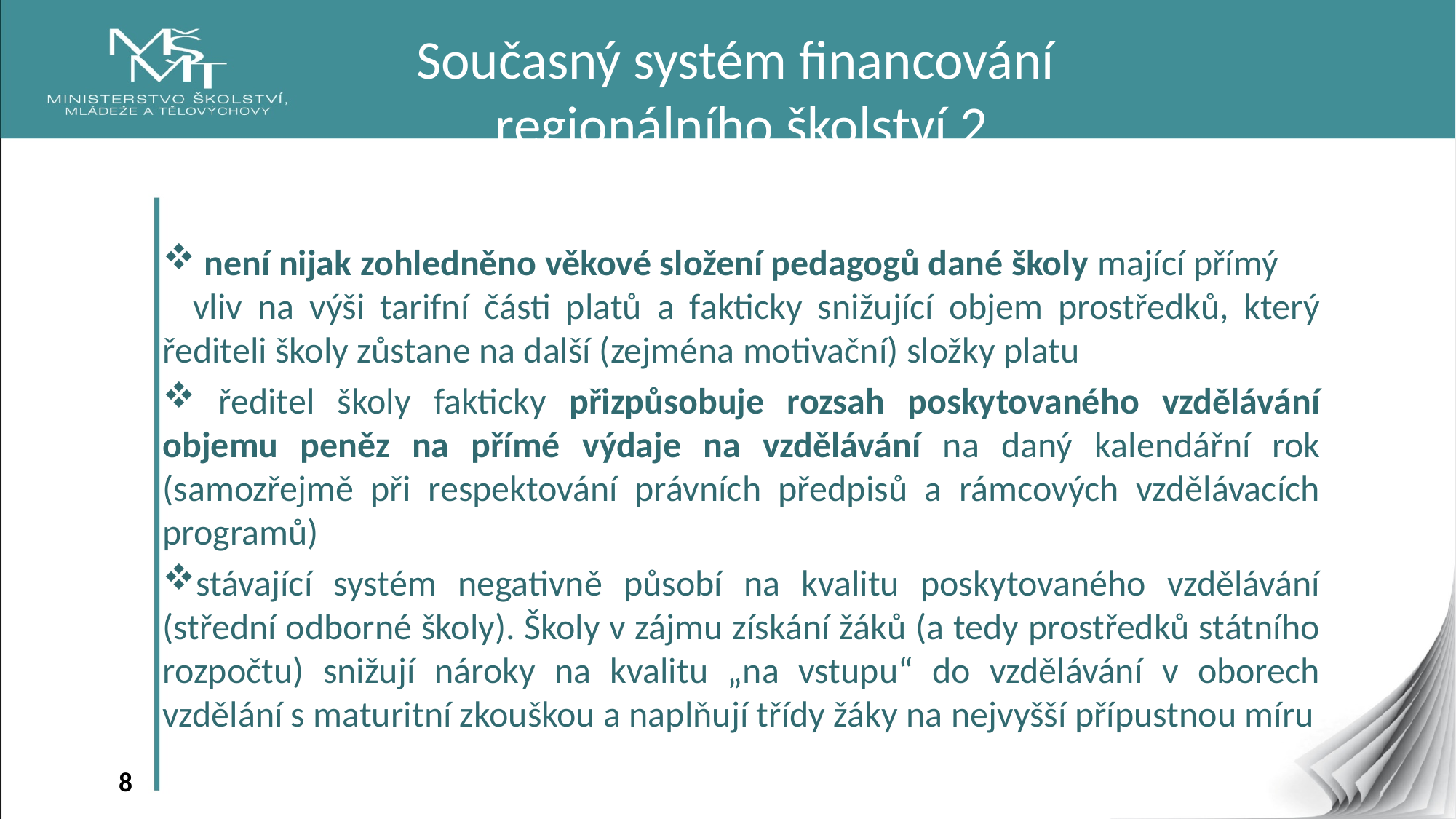

Současný systém financování
regionálního školství 2

 není nijak zohledněno věkové složení pedagogů dané školy mající přímý        vliv na výši tarifní části platů a fakticky snižující objem prostředků, který řediteli školy zůstane na další (zejména motivační) složky platu
 ředitel školy fakticky přizpůsobuje rozsah poskytovaného vzdělávání objemu peněz na přímé výdaje na vzdělávání na daný kalendářní rok (samozřejmě při respektování právních předpisů a rámcových vzdělávacích programů)
stávající systém negativně působí na kvalitu poskytovaného vzdělávání (střední odborné školy). Školy v zájmu získání žáků (a tedy prostředků státního rozpočtu) snižují nároky na kvalitu „na vstupu“ do vzdělávání v oborech vzdělání s maturitní zkouškou a naplňují třídy žáky na nejvyšší přípustnou míru